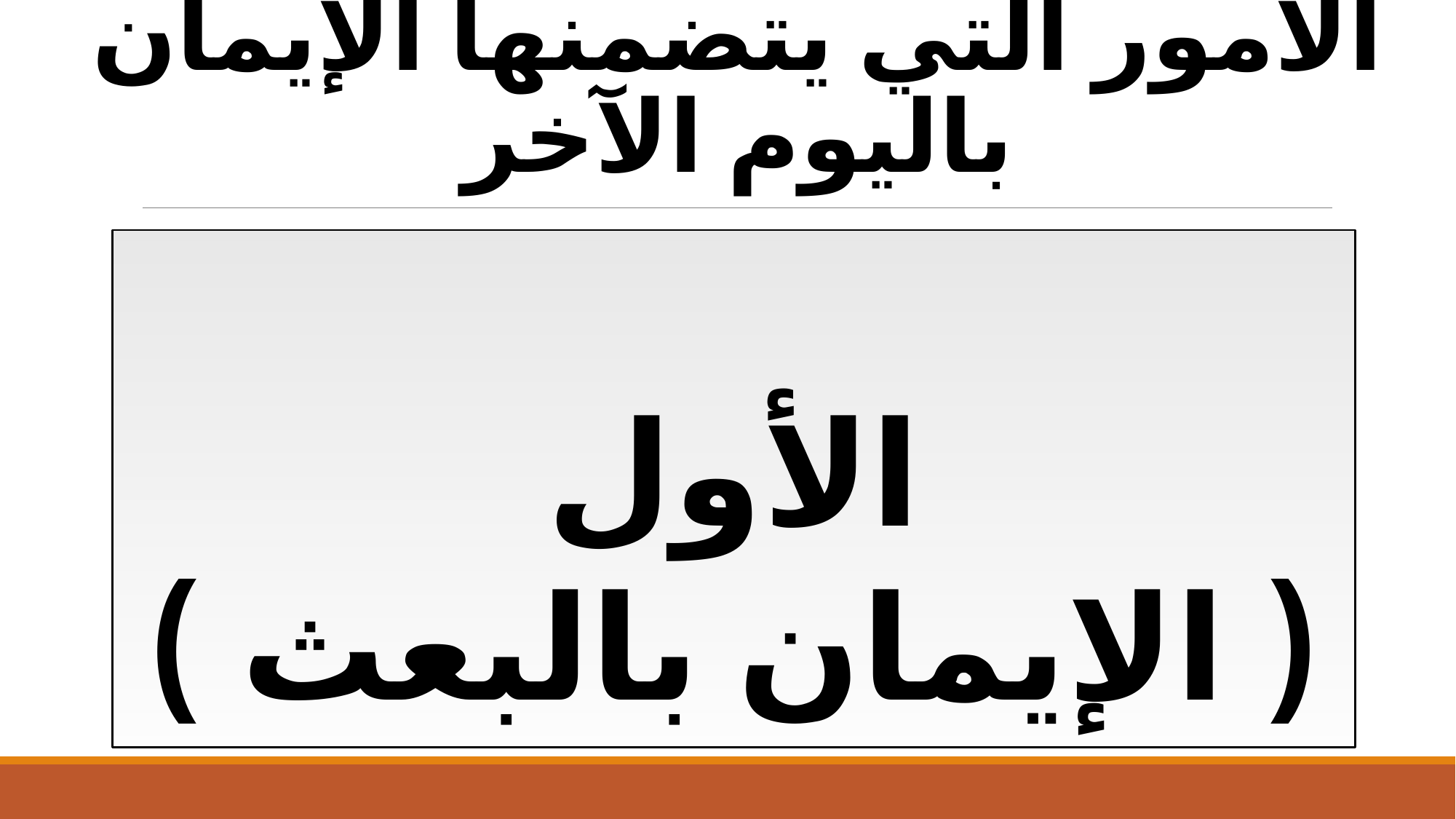

# الأمور التي يتضمنها الإيمان باليوم الآخر

الأول
( الإيمان بالبعث )